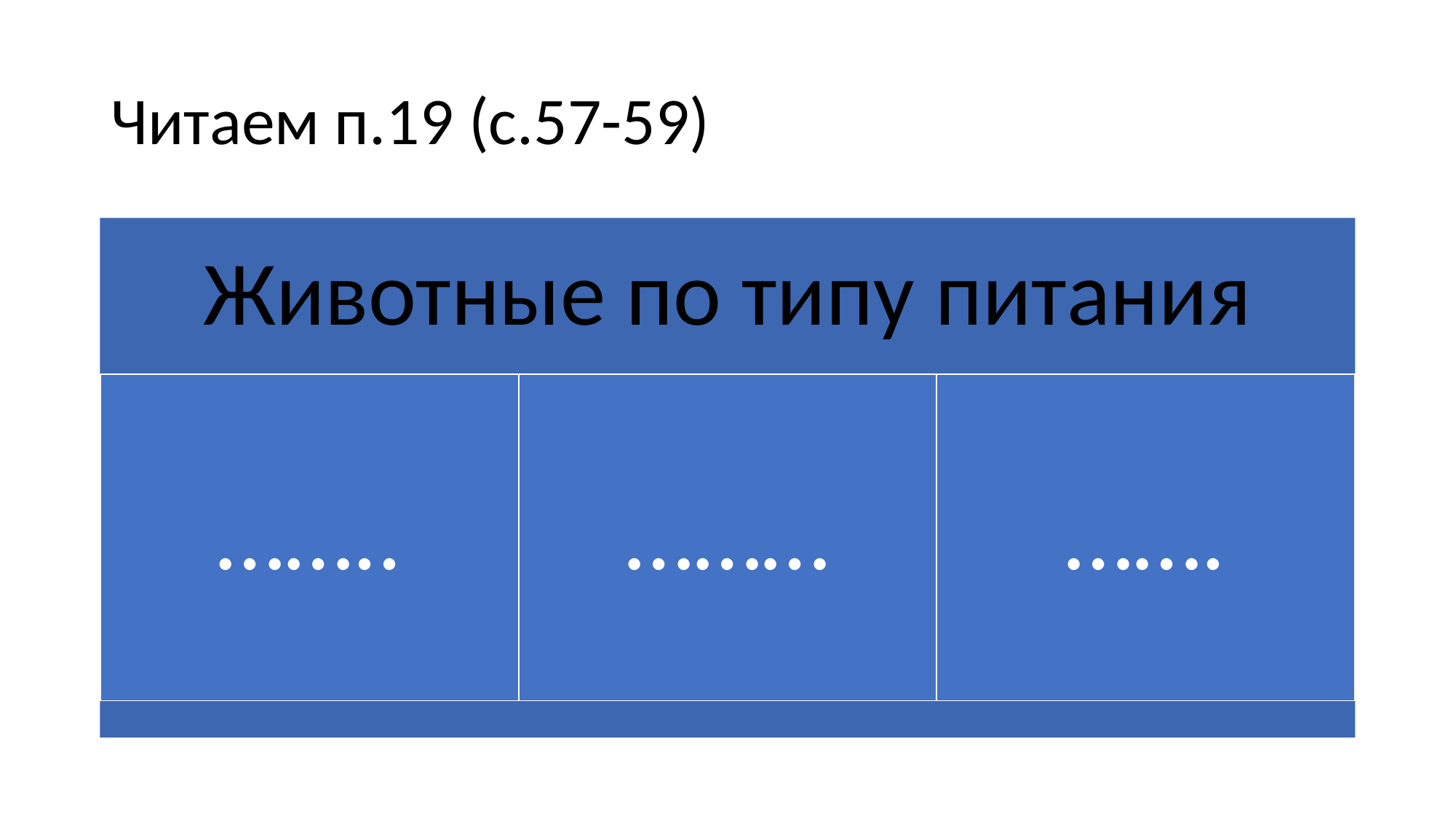

# Читаем п.19 (с.57-59)
Животные по типу питания
……..
………
…….